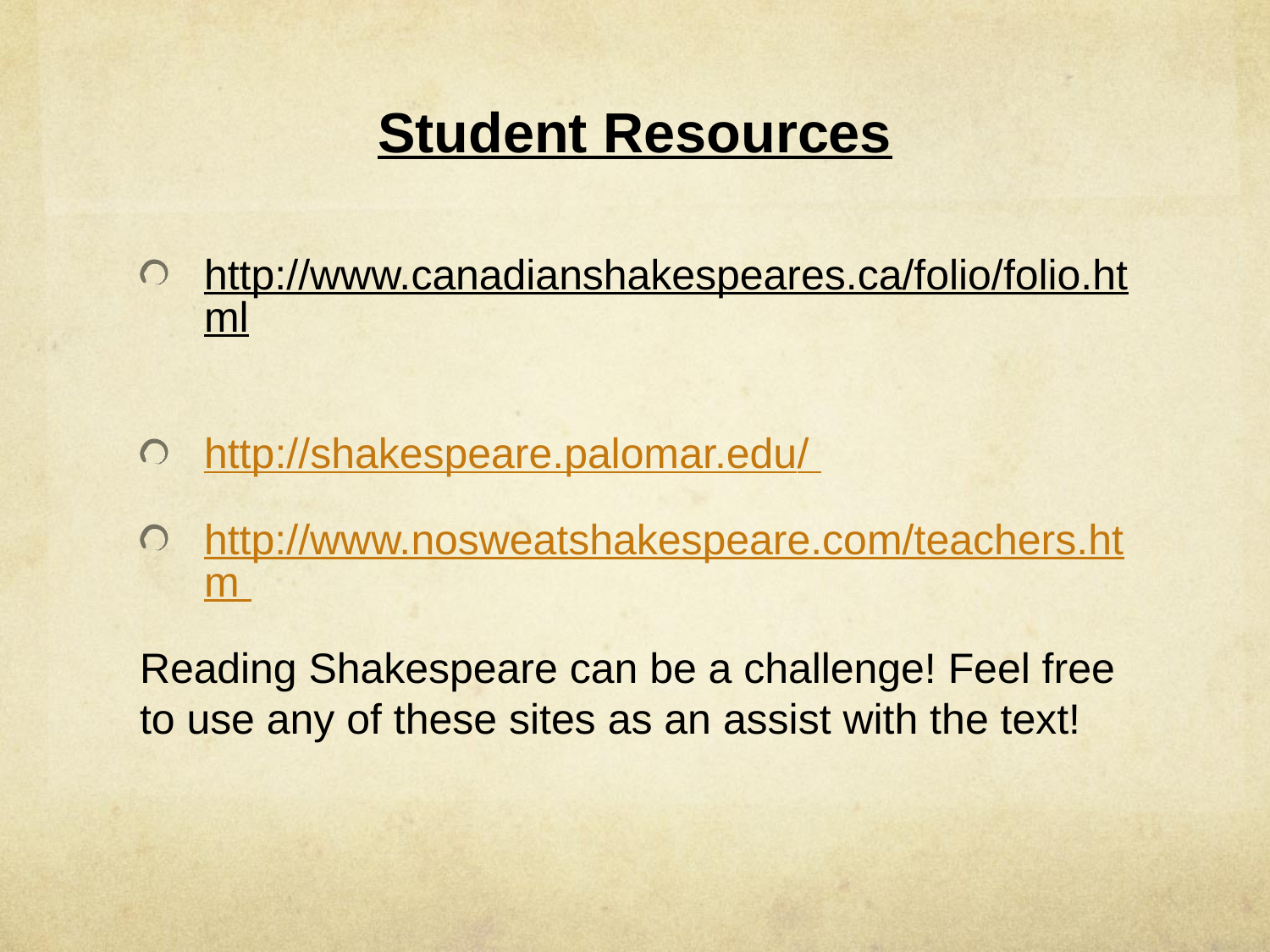

# Student Resources
http://www.canadianshakespeares.ca/folio/folio.html
http://shakespeare.palomar.edu/
http://www.nosweatshakespeare.com/teachers.htm
Reading Shakespeare can be a challenge! Feel free to use any of these sites as an assist with the text!